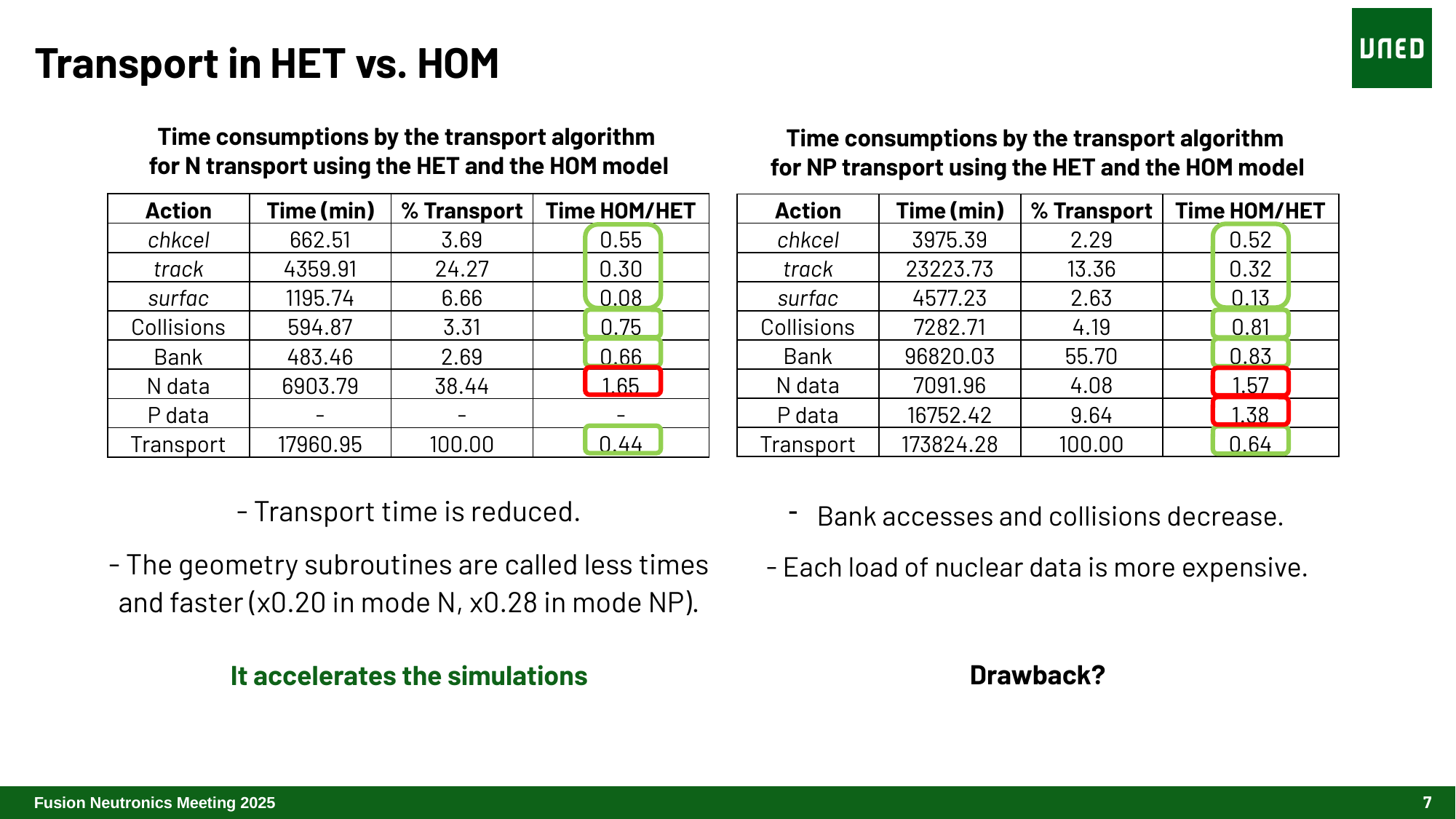

# Transport in HET vs. HOM
Time consumptions by the transport algorithm
for N transport using the HET and the HOM model
Time consumptions by the transport algorithm
for NP transport using the HET and the HOM model
| Action | Time (min) | % Transport | Time HOM/HET |
| --- | --- | --- | --- |
| chkcel | 662.51 | 3.69 | 0.55 |
| track | 4359.91 | 24.27 | 0.30 |
| surfac | 1195.74 | 6.66 | 0.08 |
| Collisions | 594.87 | 3.31 | 0.75 |
| Bank | 483.46 | 2.69 | 0.66 |
| N data | 6903.79 | 38.44 | 1.65 |
| P data | - | - | - |
| Transport | 17960.95 | 100.00 | 0.44 |
| Action | Time (min) | % Transport | Time HOM/HET |
| --- | --- | --- | --- |
| chkcel | 3975.39 | 2.29 | 0.52 |
| track | 23223.73 | 13.36 | 0.32 |
| surfac | 4577.23 | 2.63 | 0.13 |
| Collisions | 7282.71 | 4.19 | 0.81 |
| Bank | 96820.03 | 55.70 | 0.83 |
| N data | 7091.96 | 4.08 | 1.57 |
| P data | 16752.42 | 9.64 | 1.38 |
| Transport | 173824.28 | 100.00 | 0.64 |

- Transport time is reduced.
- The geometry subroutines are called less times and faster (x0.20 in mode N, x0.28 in mode NP).
Bank accesses and collisions decrease.
- Each load of nuclear data is more expensive.
Drawback?

It accelerates the simulations

7